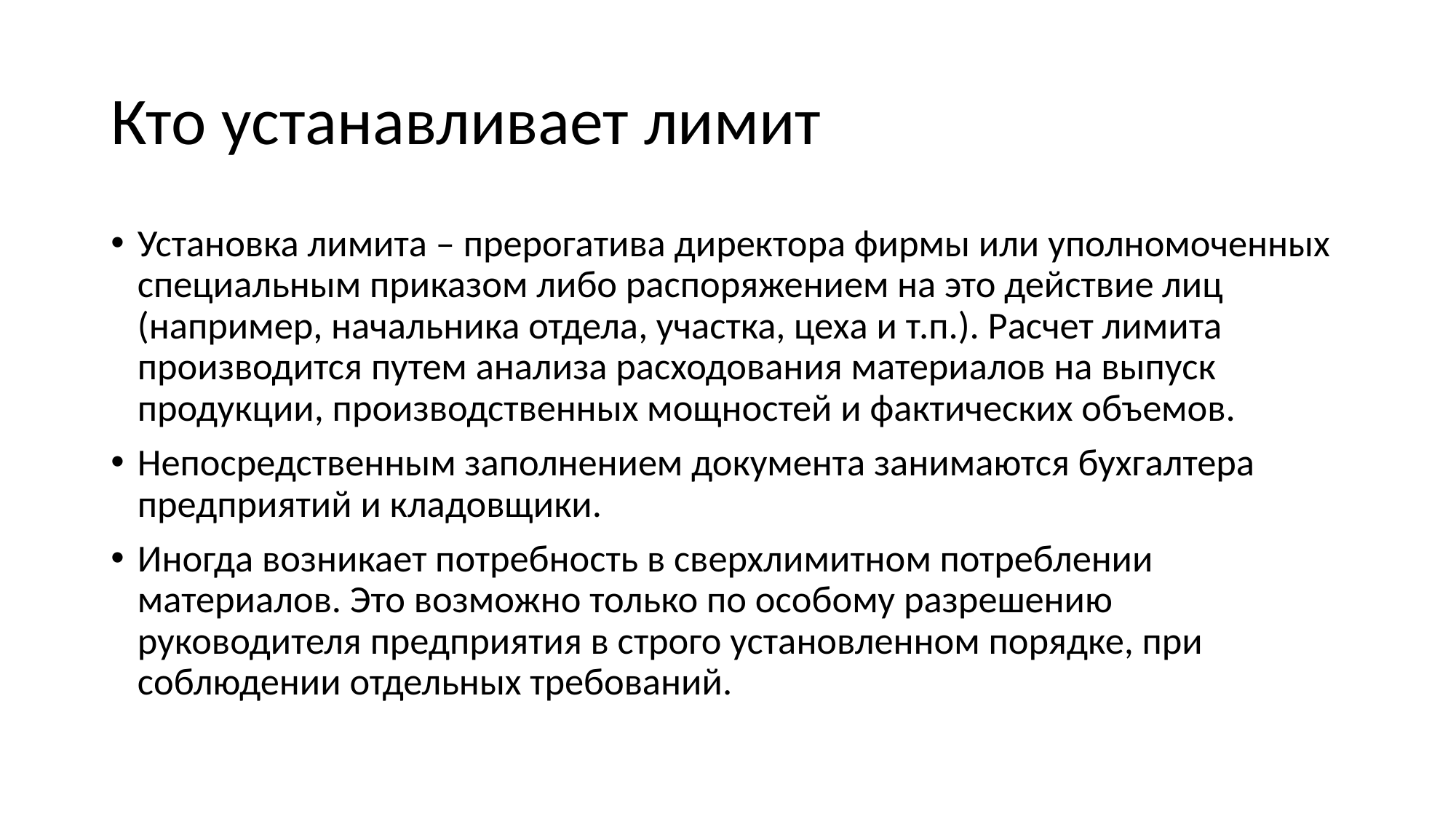

# Кто устанавливает лимит
Установка лимита – прерогатива директора фирмы или уполномоченных специальным приказом либо распоряжением на это действие лиц (например, начальника отдела, участка, цеха и т.п.). Расчет лимита производится путем анализа расходования материалов на выпуск продукции, производственных мощностей и фактических объемов.
Непосредственным заполнением документа занимаются бухгалтера предприятий и кладовщики.
Иногда возникает потребность в сверхлимитном потреблении материалов. Это возможно только по особому разрешению руководителя предприятия в строго установленном порядке, при соблюдении отдельных требований.